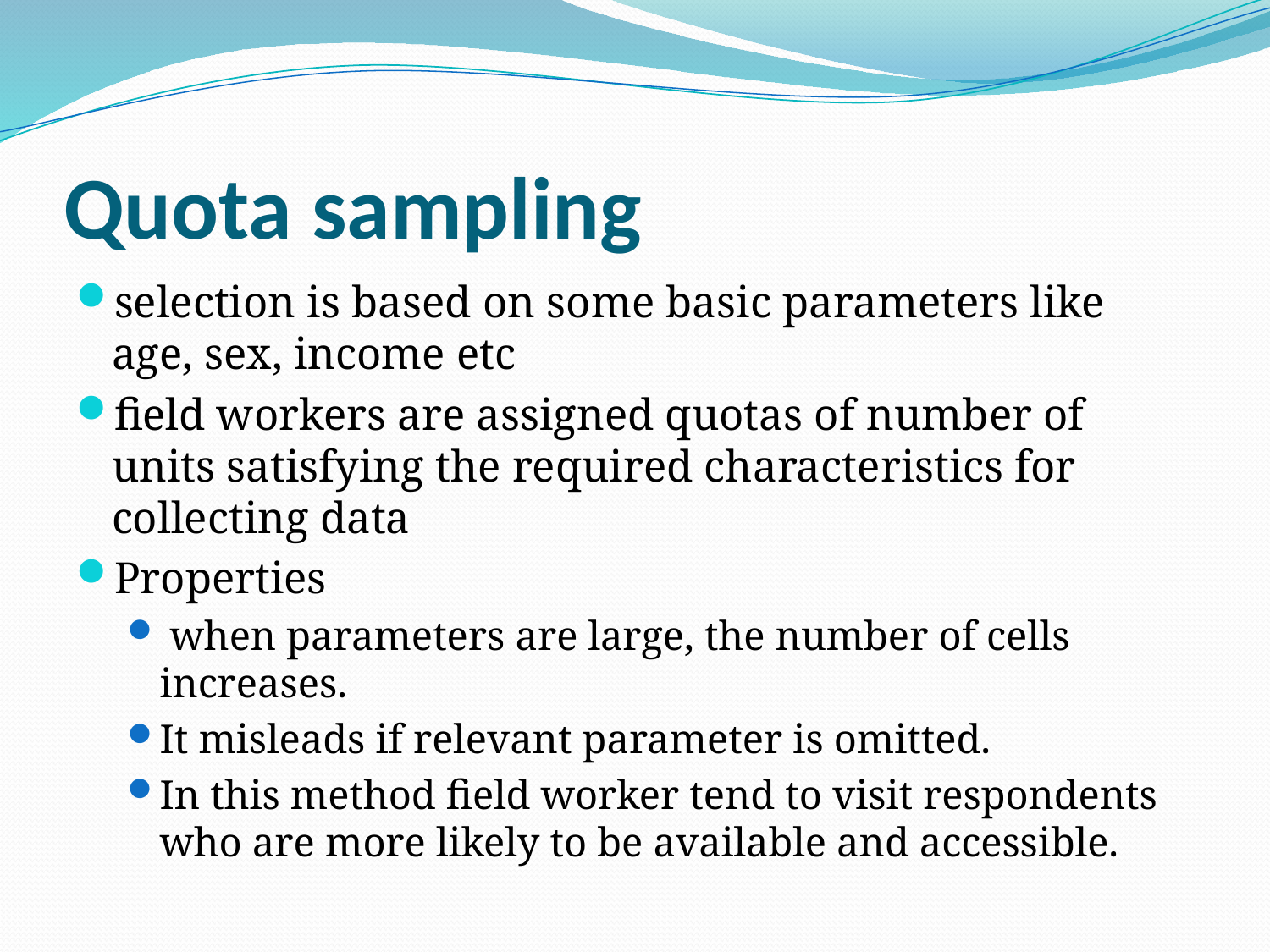

# Quota sampling
selection is based on some basic parameters like age, sex, income etc
field workers are assigned quotas of number of units satisfying the required characteristics for collecting data
Properties
 when parameters are large, the number of cells increases.
It misleads if relevant parameter is omitted.
In this method field worker tend to visit respondents who are more likely to be available and accessible.